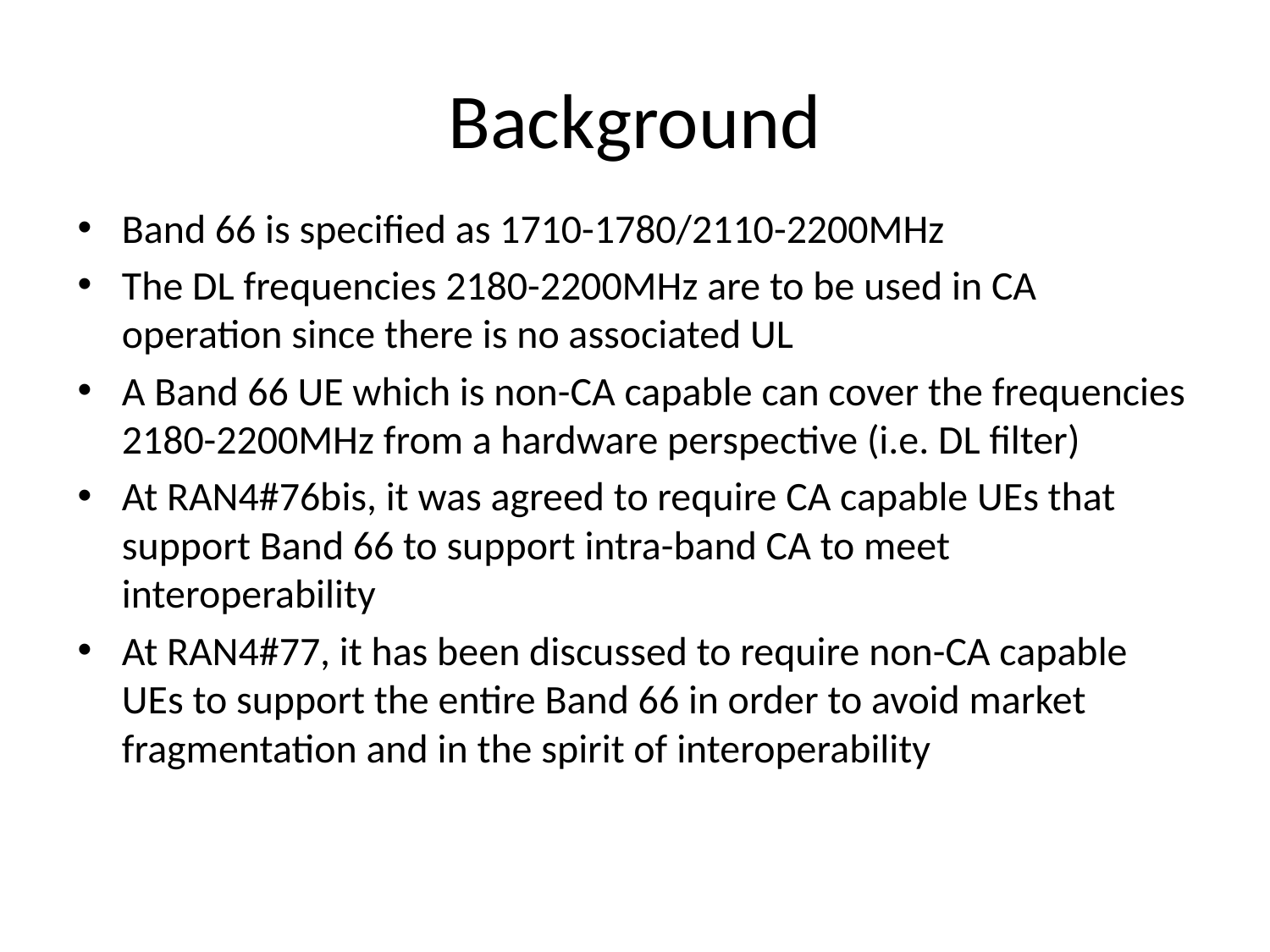

# Background
Band 66 is specified as 1710-1780/2110-2200MHz
The DL frequencies 2180-2200MHz are to be used in CA operation since there is no associated UL
A Band 66 UE which is non-CA capable can cover the frequencies 2180-2200MHz from a hardware perspective (i.e. DL filter)
At RAN4#76bis, it was agreed to require CA capable UEs that support Band 66 to support intra-band CA to meet interoperability
At RAN4#77, it has been discussed to require non-CA capable UEs to support the entire Band 66 in order to avoid market fragmentation and in the spirit of interoperability